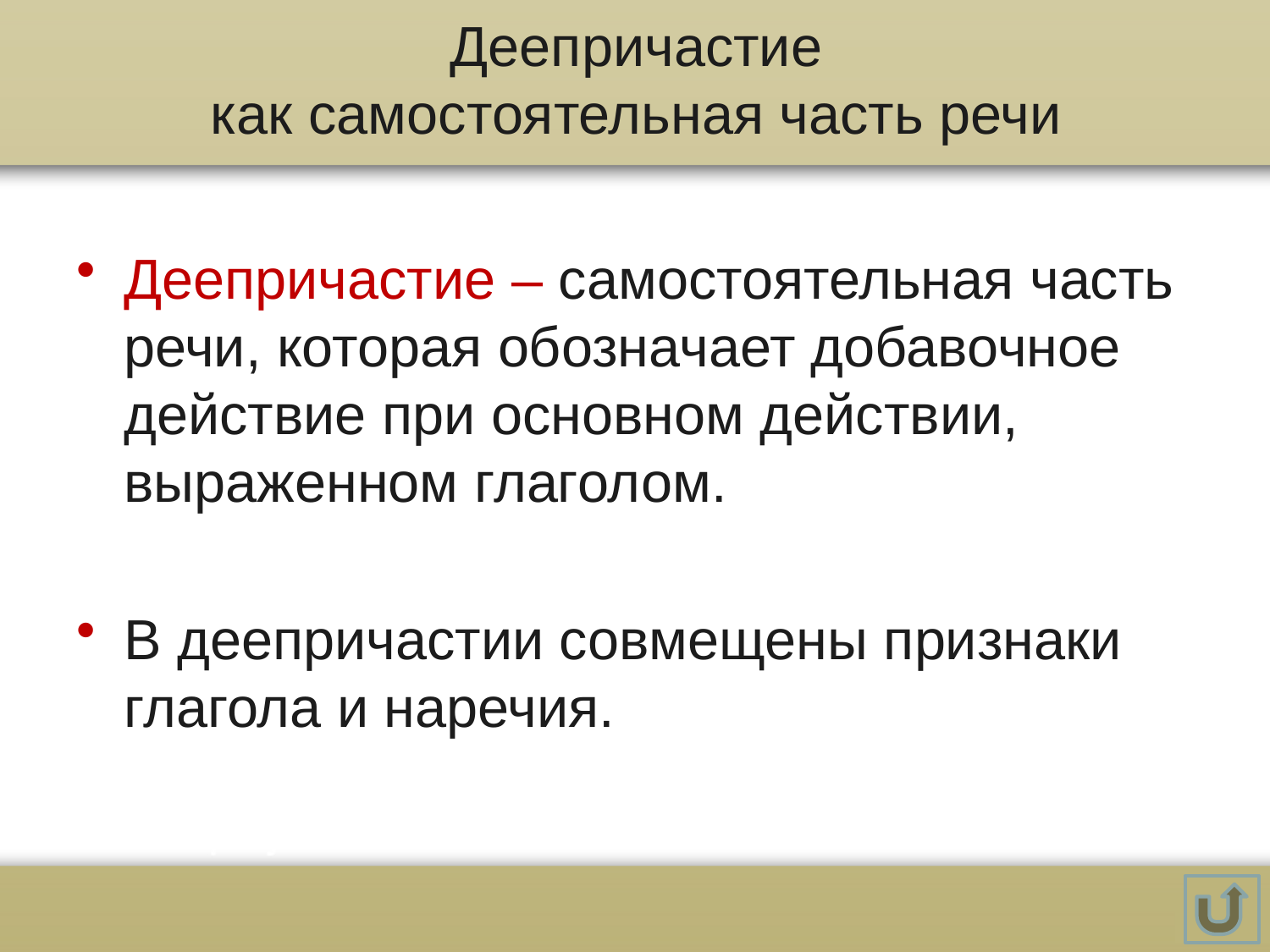

# Деепричастие как самостоятельная часть речи
Деепричастие – самостоятельная часть речи, которая обозначает добавочное действие при основном действии, выраженном глаголом.

В деепричастии совмещены признаки глагола и наречия.